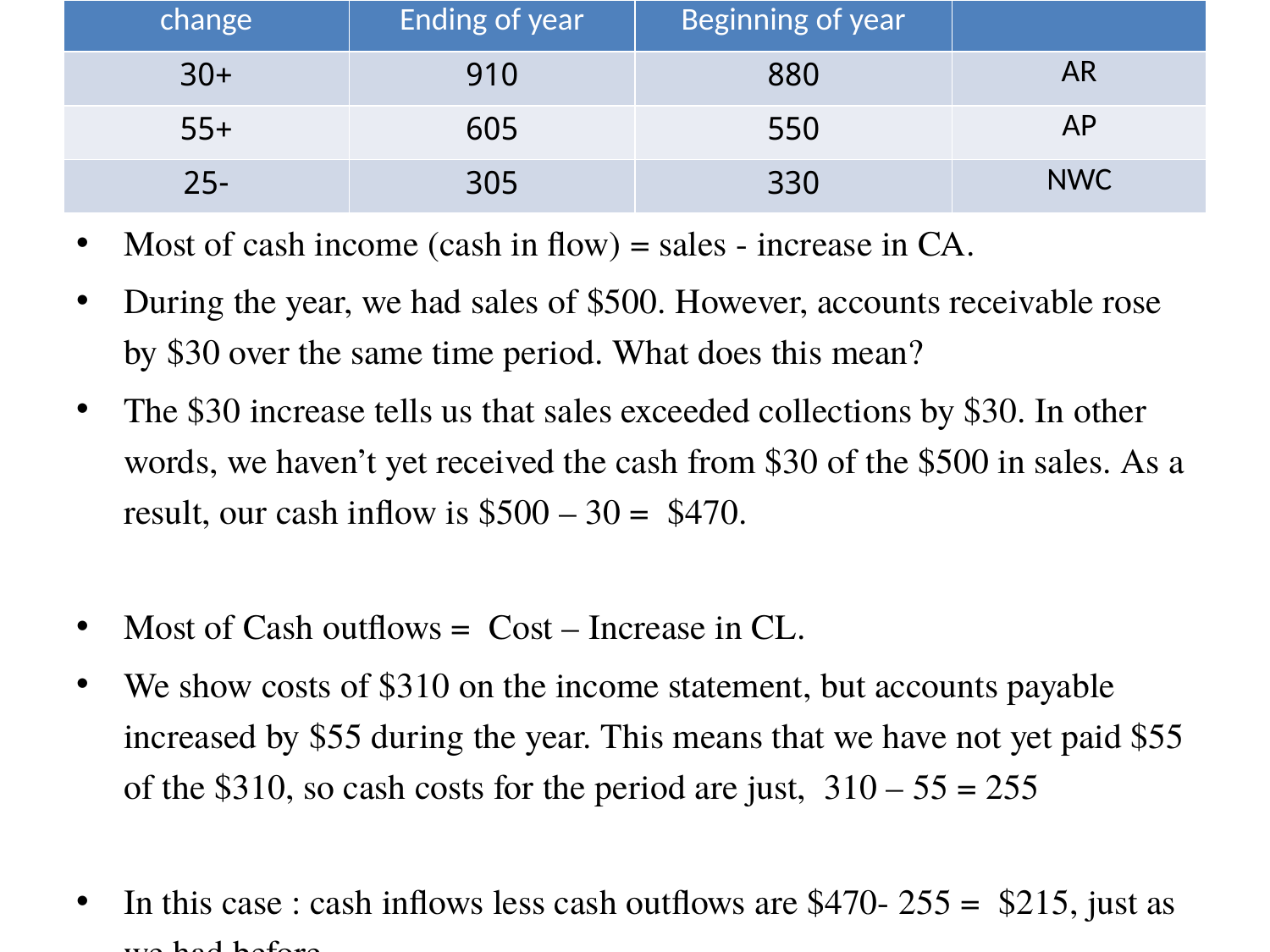

| change | Ending of year | Beginning of year |  |
| --- | --- | --- | --- |
| +30 | 910 | 880 | AR |
| +55 | 605 | 550 | AP |
| -25 | 305 | 330 | NWC |
Most of cash income (cash in flow) = sales - increase in CA.
During the year, we had sales of $500. However, accounts receivable rose by $30 over the same time period. What does this mean?
The $30 increase tells us that sales exceeded collections by $30. In other words, we haven’t yet received the cash from $30 of the $500 in sales. As a result, our cash inflow is $500 – 30 =  $470.

Most of Cash outflows =  Cost – Increase in CL.
We show costs of $310 on the income statement, but accounts payable increased by $55 during the year. This means that we have not yet paid $55 of the $310, so cash costs for the period are just,  310 – 55 = 255

In this case : cash inflows less cash outflows are $470- 255 =  $215, just as we had before